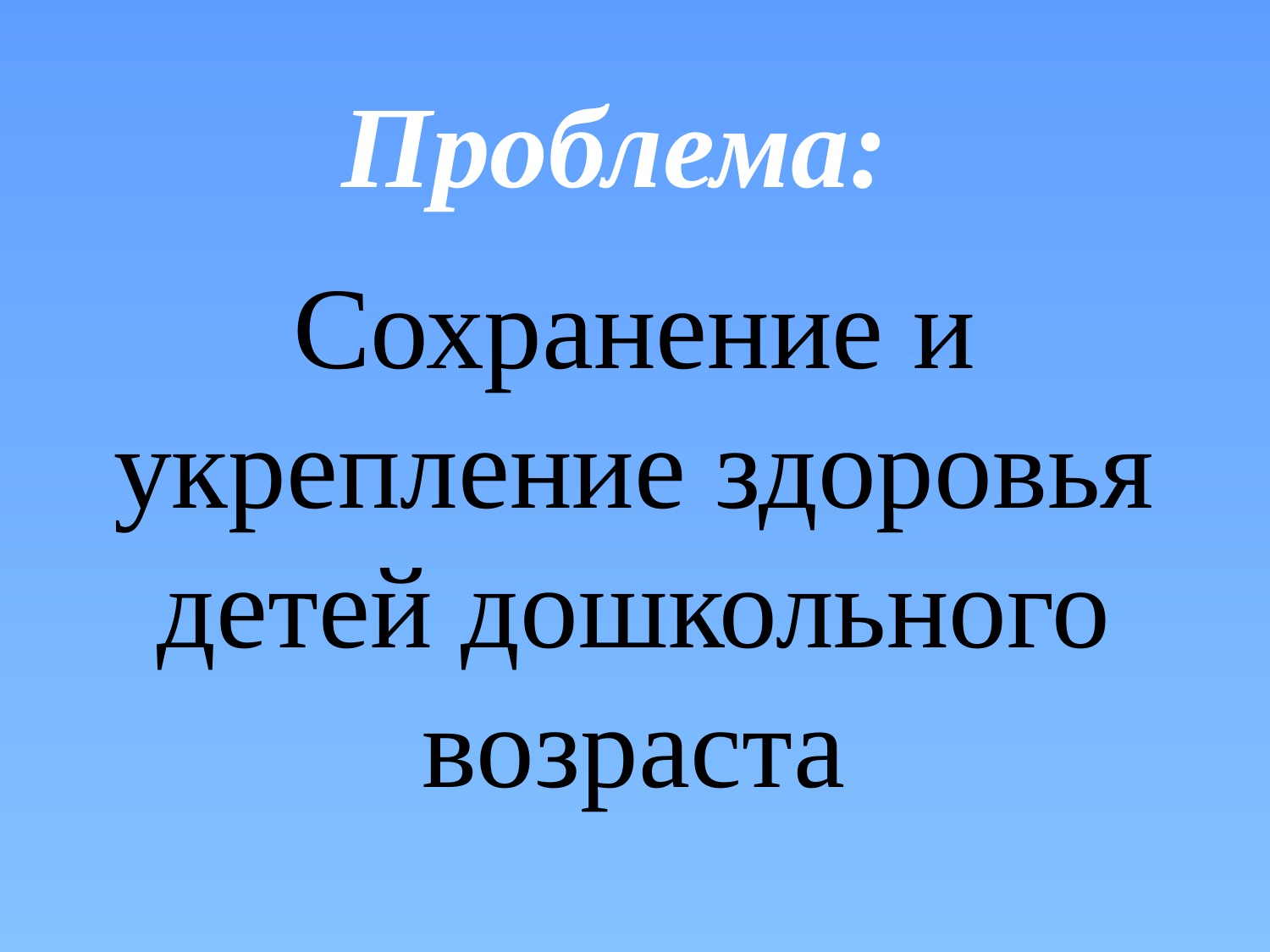

# Проблема:
Сохранение и укрепление здоровья детей дошкольного возраста